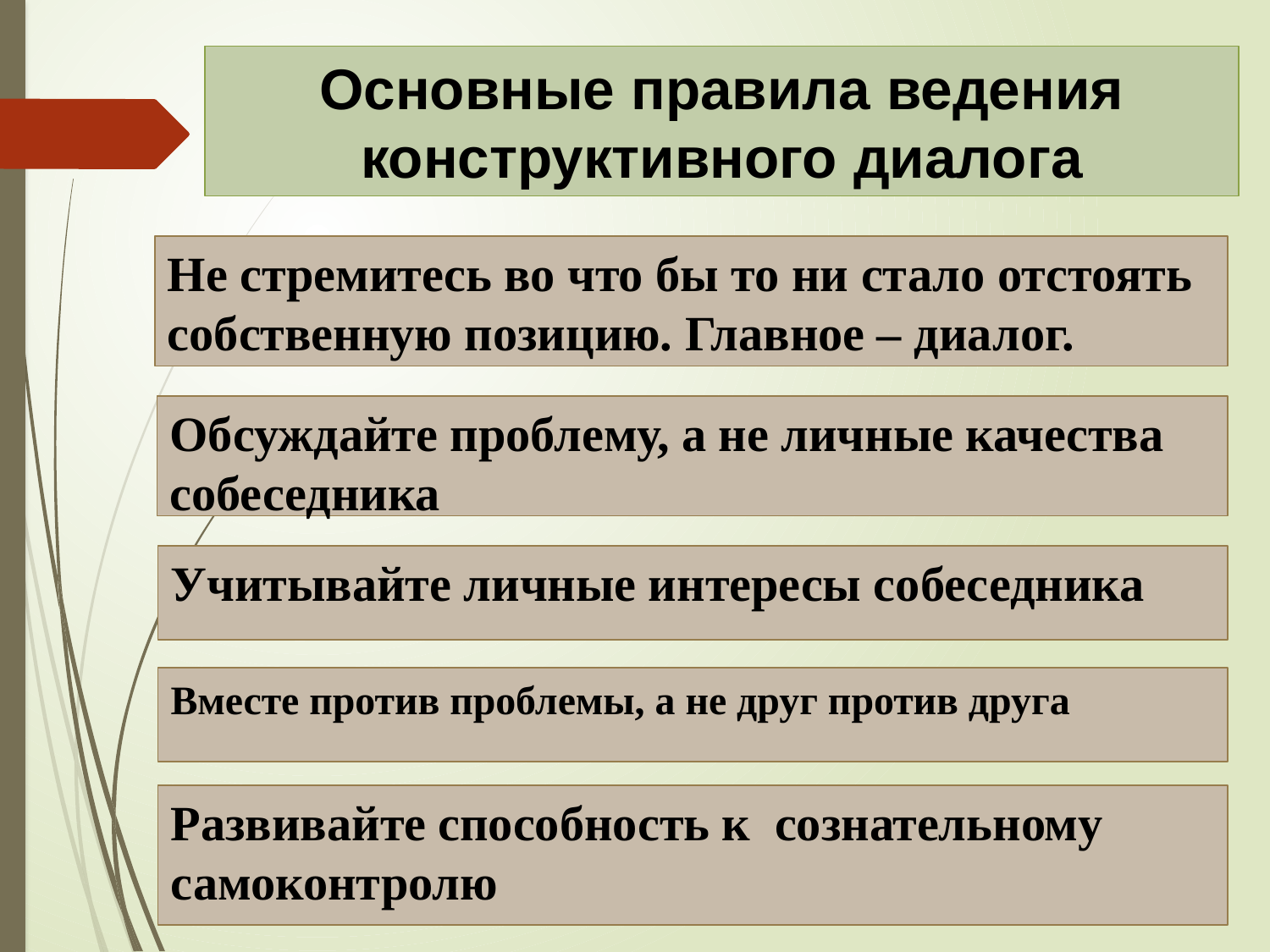

# Основные правила ведения конструктивного диалога
Не стремитесь во что бы то ни стало отстоять собственную позицию. Главное – диалог.
Обсуждайте проблему, а не личные качества собеседника
Учитывайте личные интересы собеседника
Вместе против проблемы, а не друг против друга
Развивайте способность к  сознательному самоконтролю